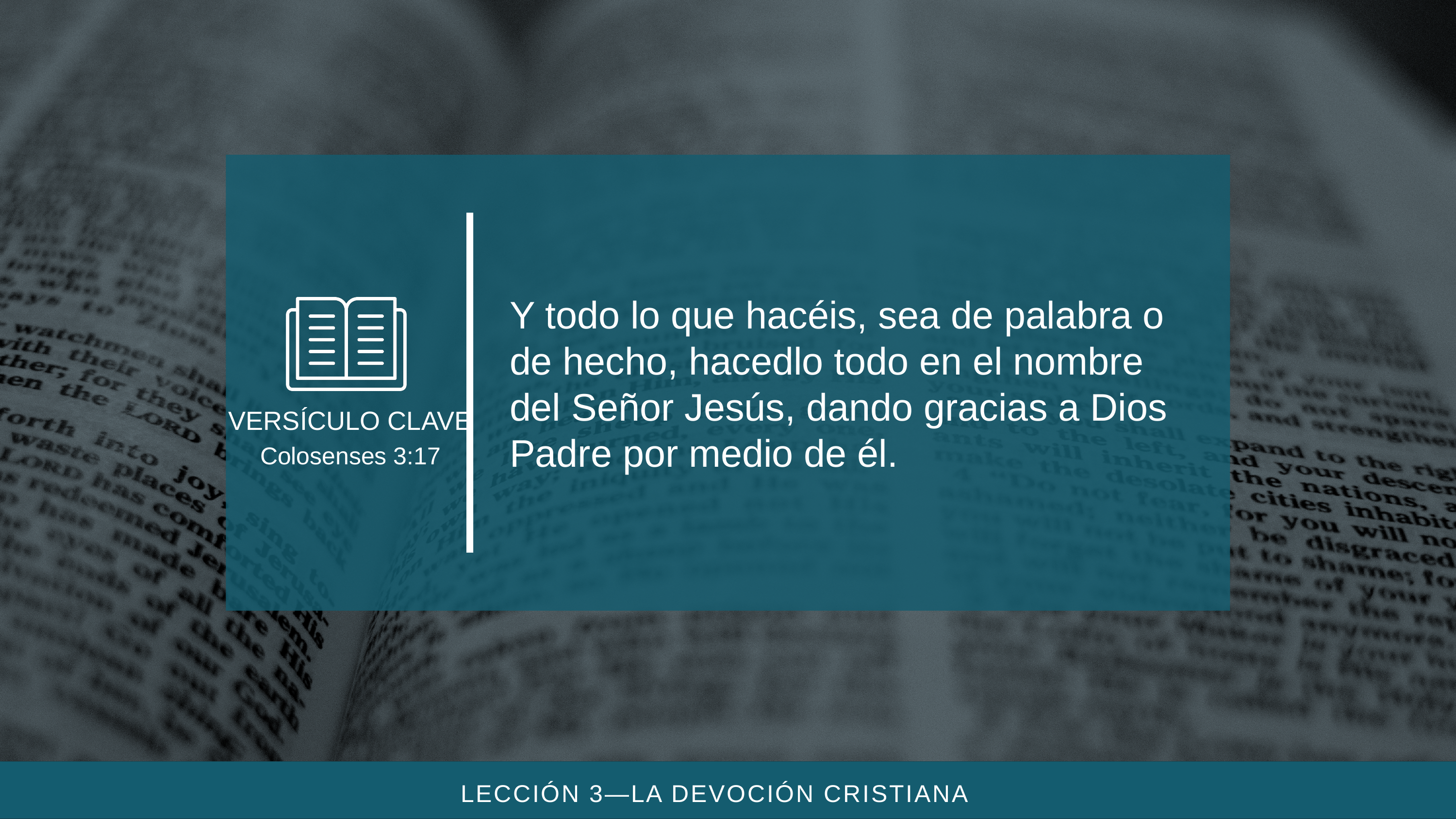

Y todo lo que hacéis, sea de palabra o de hecho, hacedlo todo en el nombre del Señor Jesús, dando gracias a Dios Padre por medio de él.